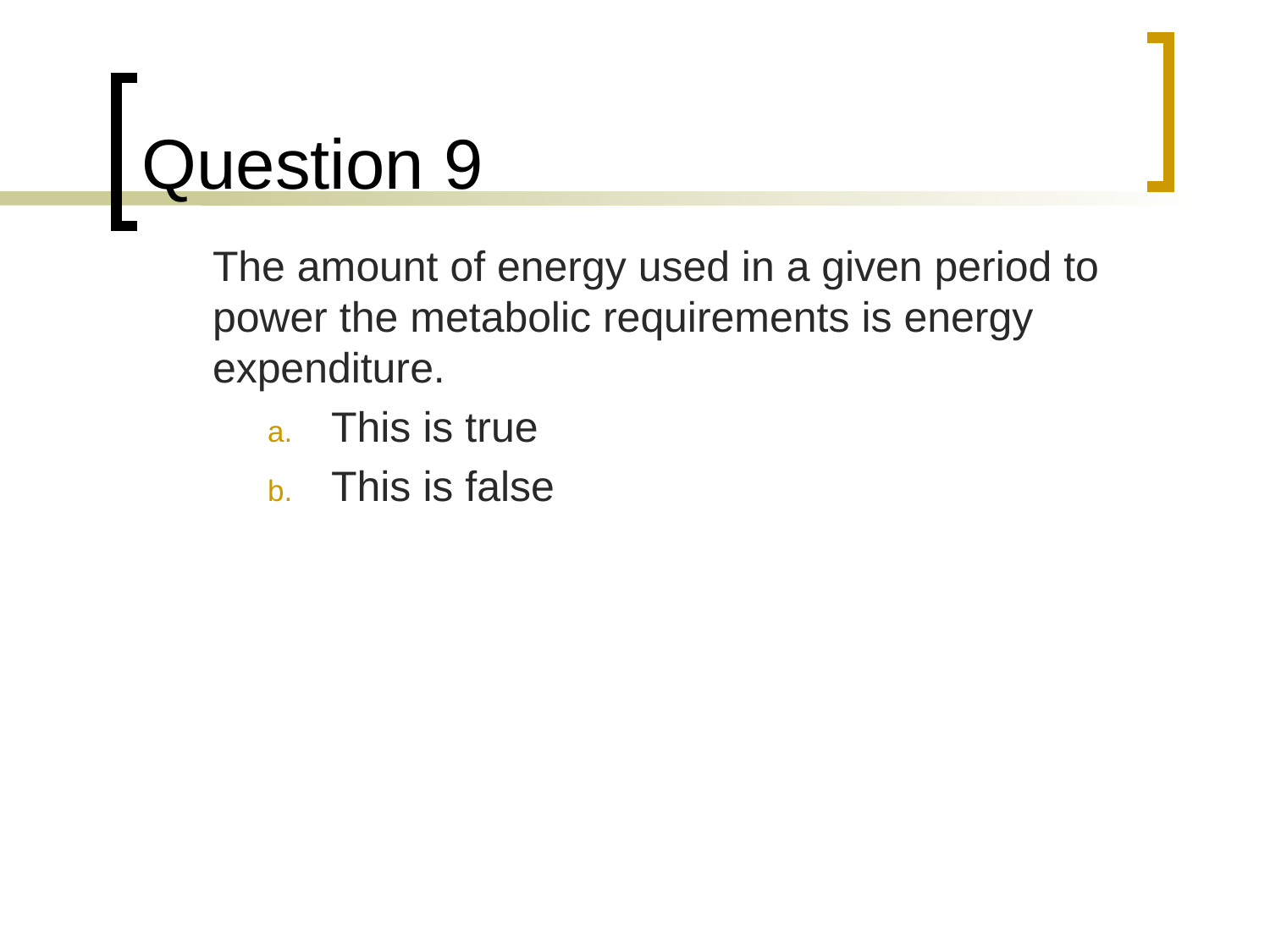

# Question 9
	The amount of energy used in a given period to power the metabolic requirements is energy expenditure.
This is true
This is false